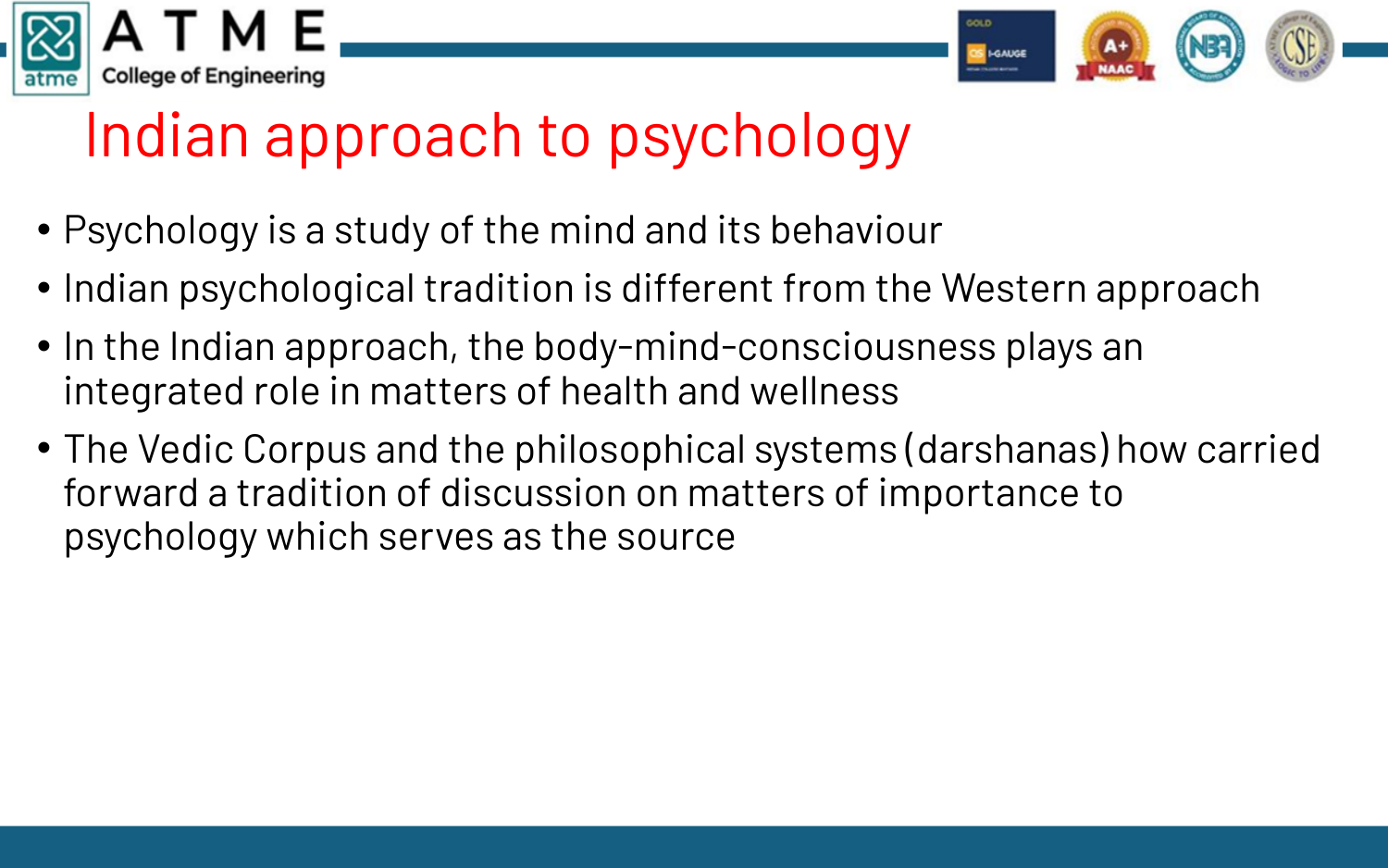

# Indian approach to psychology
Psychology is a study of the mind and its behaviour
Indian psychological tradition is different from the Western approach
In the Indian approach, the body-mind-consciousness plays an integrated role in matters of health and wellness
The Vedic Corpus and the philosophical systems (darshanas) how carried forward a tradition of discussion on matters of importance to psychology which serves as the source